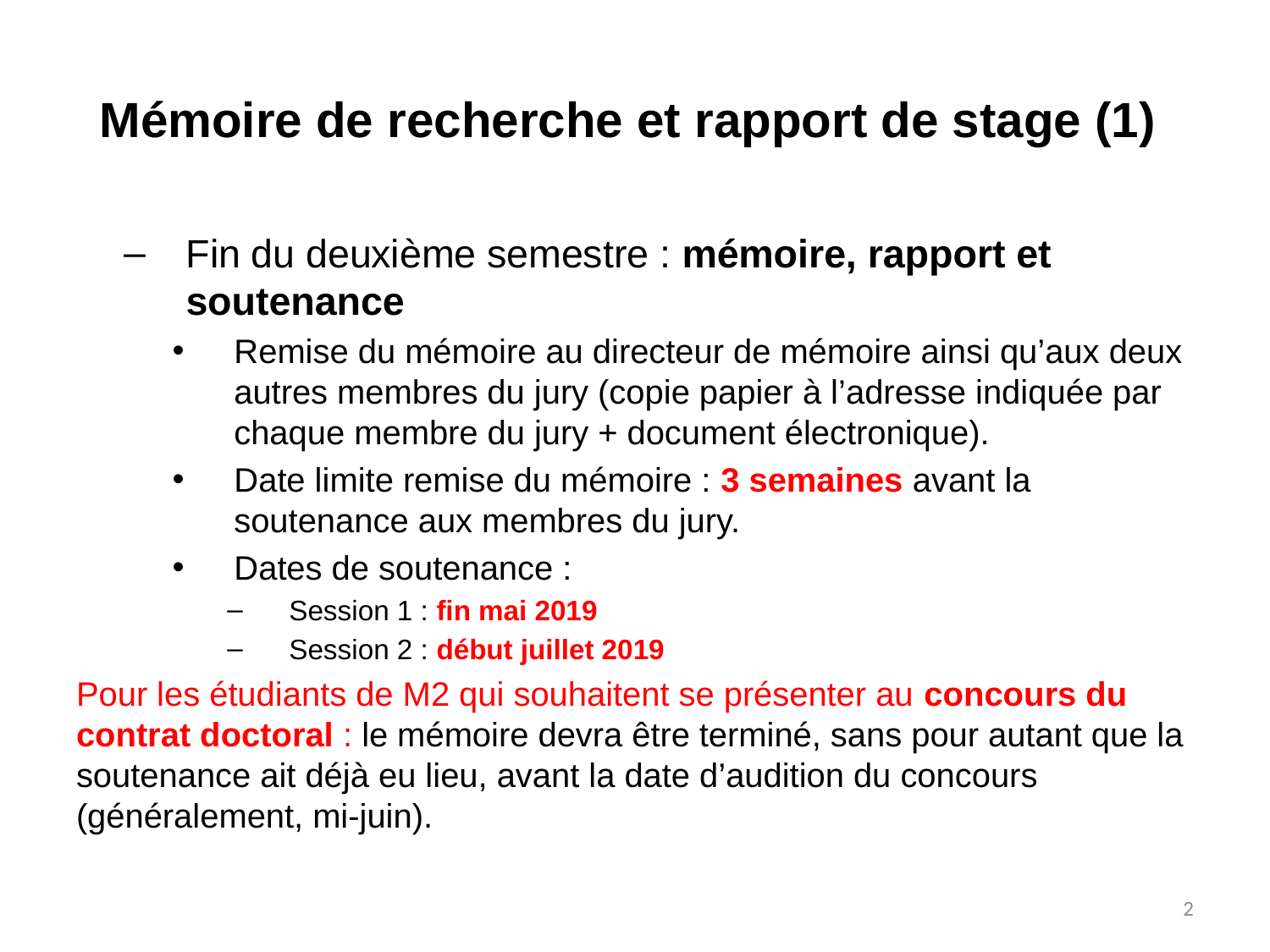

# Mémoire de recherche et rapport de stage (1)
Fin du deuxième semestre : mémoire, rapport et soutenance
Remise du mémoire au directeur de mémoire ainsi qu’aux deux autres membres du jury (copie papier à l’adresse indiquée par chaque membre du jury + document électronique).
Date limite remise du mémoire : 3 semaines avant la soutenance aux membres du jury.
Dates de soutenance :
Session 1 : fin mai 2019
Session 2 : début juillet 2019
Pour les étudiants de M2 qui souhaitent se présenter au concours du contrat doctoral : le mémoire devra être terminé, sans pour autant que la soutenance ait déjà eu lieu, avant la date d’audition du concours (généralement, mi-juin).

2